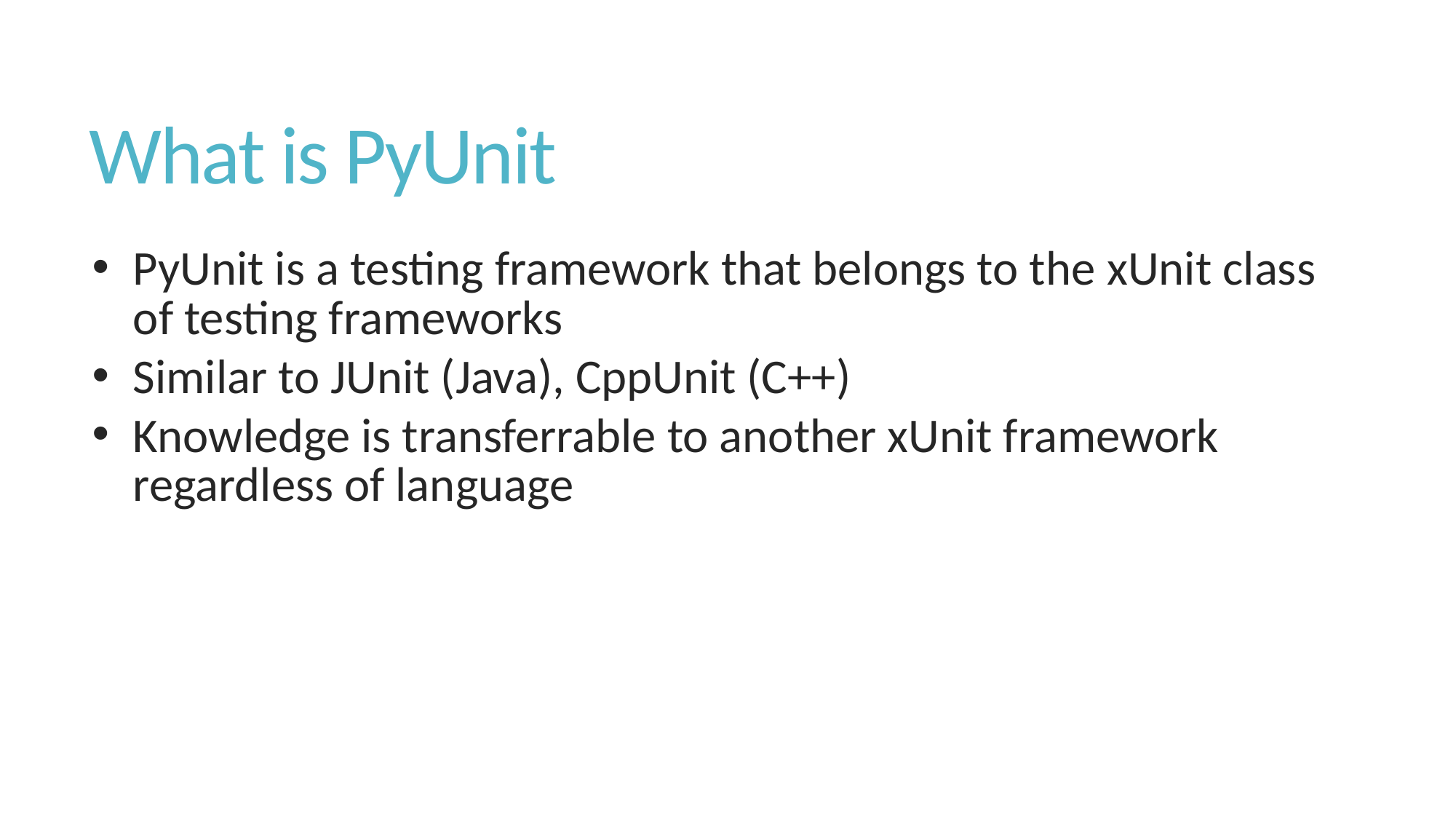

# What is PyUnit
PyUnit is a testing framework that belongs to the xUnit class of testing frameworks
Similar to JUnit (Java), CppUnit (C++)
Knowledge is transferrable to another xUnit framework regardless of language